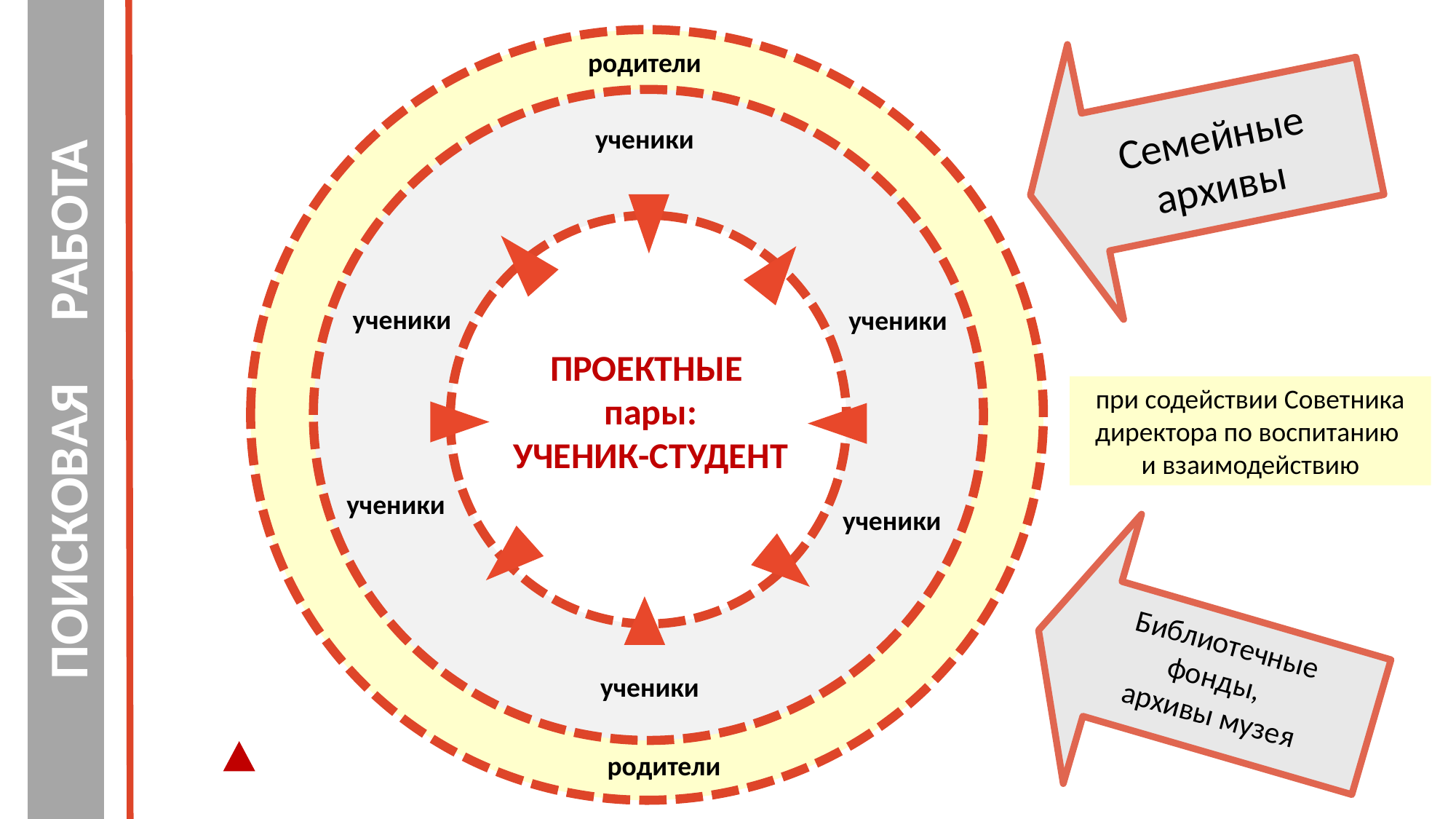

родители

Семейные архивы
ученики

ученики
ученики
ПРОЕКТНЫЕ
пары:
УЧЕНИК-СТУДЕНТ
ПОИСКОВАЯ     РАБОТА
при содействии Советника директора по воспитанию
и взаимодействию

ученики
ученики

Библиотечные фонды,
архивы музея
ученики

родители